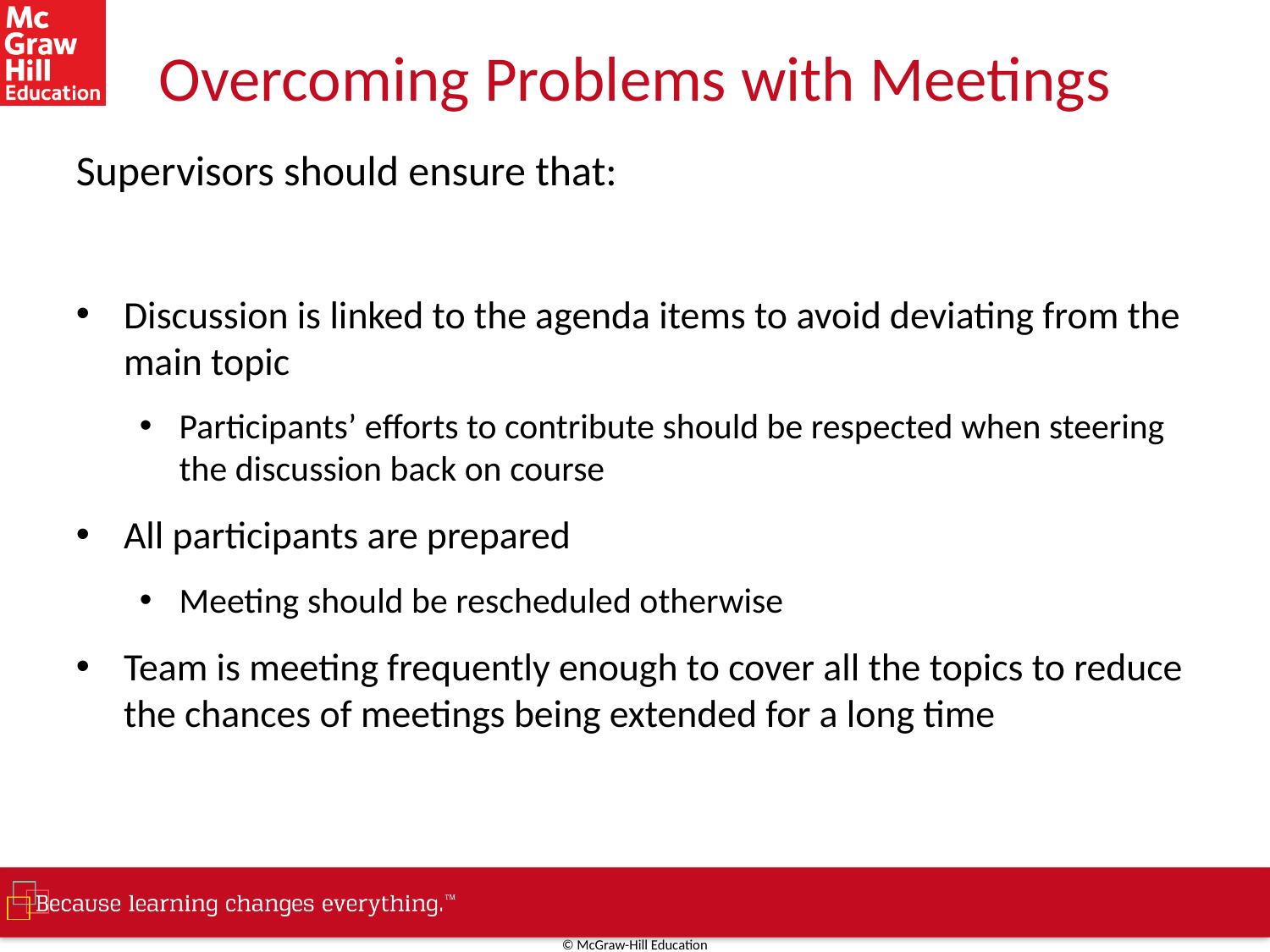

# Overcoming Problems with Meetings
Supervisors should ensure that:

Discussion is linked to the agenda items to avoid deviating from the main topic
Participants’ efforts to contribute should be respected when steering the discussion back on course
All participants are prepared
Meeting should be rescheduled otherwise
Team is meeting frequently enough to cover all the topics to reduce the chances of meetings being extended for a long time